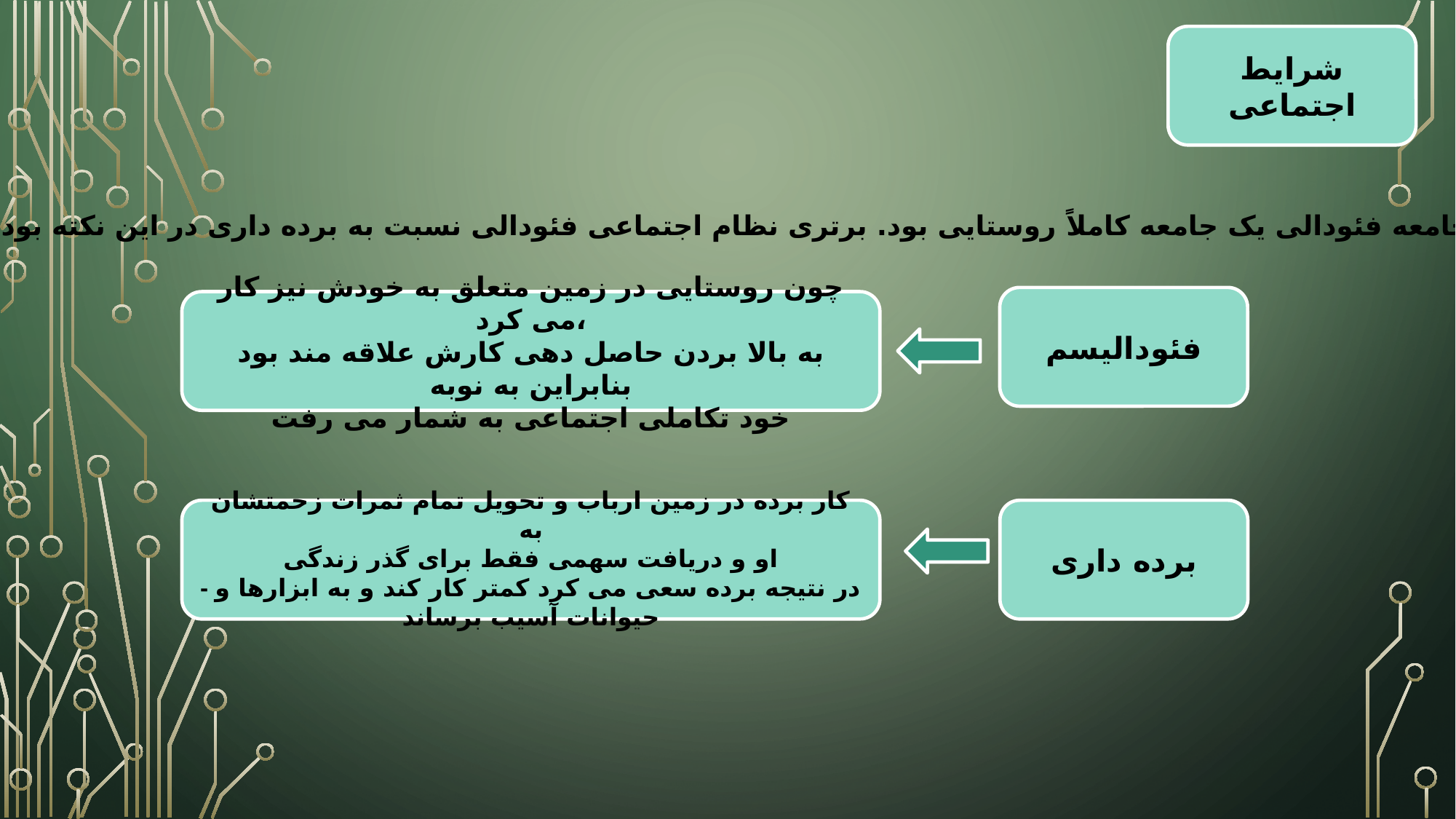

شرایط اجتماعی

جامعه فئودالی یک جامعه کاملاً روستایی بود. برتری نظام اجتماعی فئودالی نسبت به برده داری در این نکته بود
فئودالیسم

چون روستایی در زمین متعلق به خودش نیز کار می کرد،
به بالا بردن حاصل دهی کارش علاقه مند بود بنابراین به نوبه
خود تکاملی اجتماعی به شمار می رفت

کار برده در زمین ارباب و تحویل تمام ثمرات زحمتشان به
او و دریافت سهمی فقط برای گذر زندگی
- در نتیجه برده سعی می کرد کمتر کار کند و به ابزارها و
حیوانات آسیب برساند
برده داری